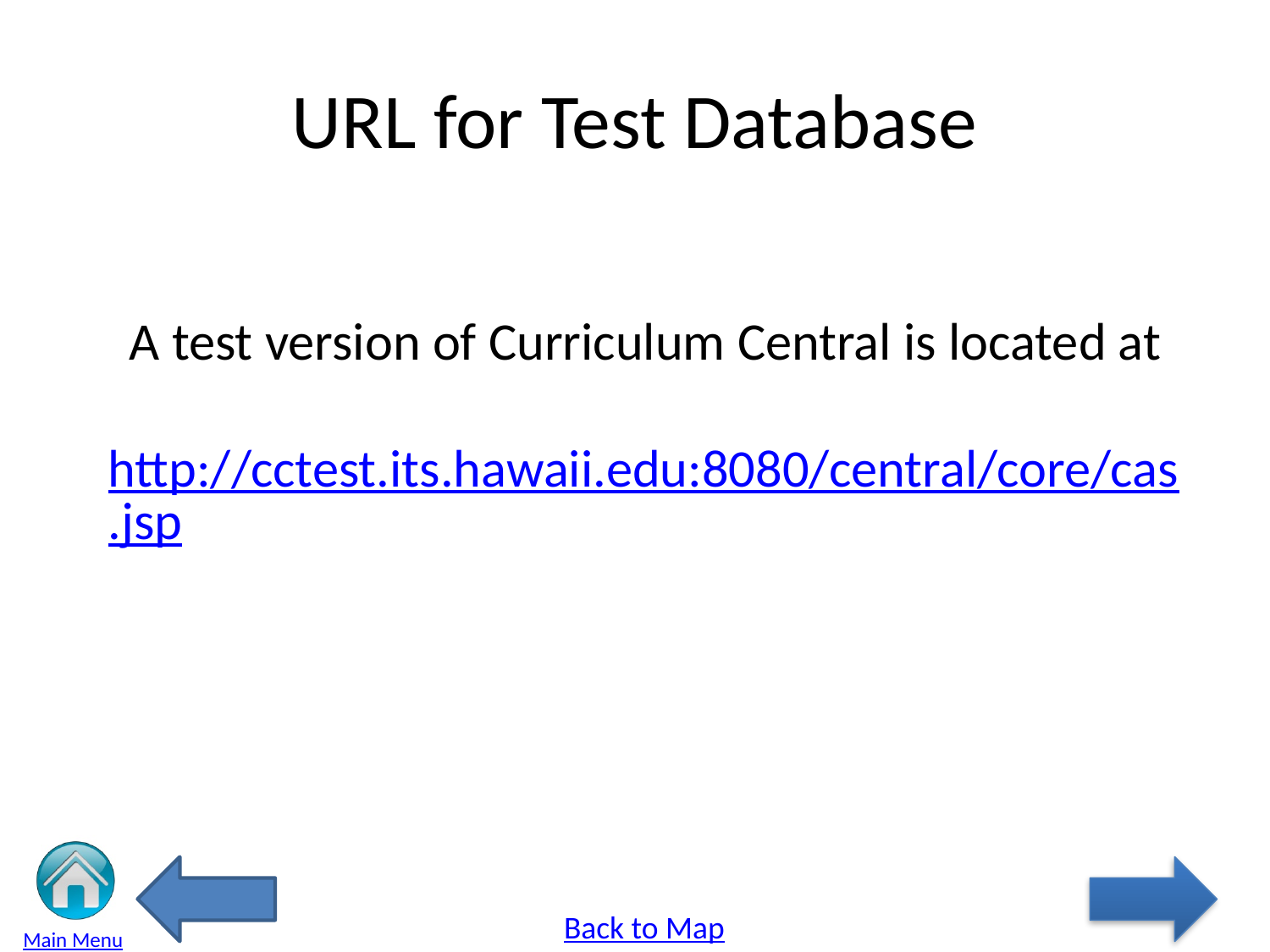

# URL for Test Database

A test version of Curriculum Central is located at

http://cctest.its.hawaii.edu:8080/central/core/cas.jsp

Back to Map